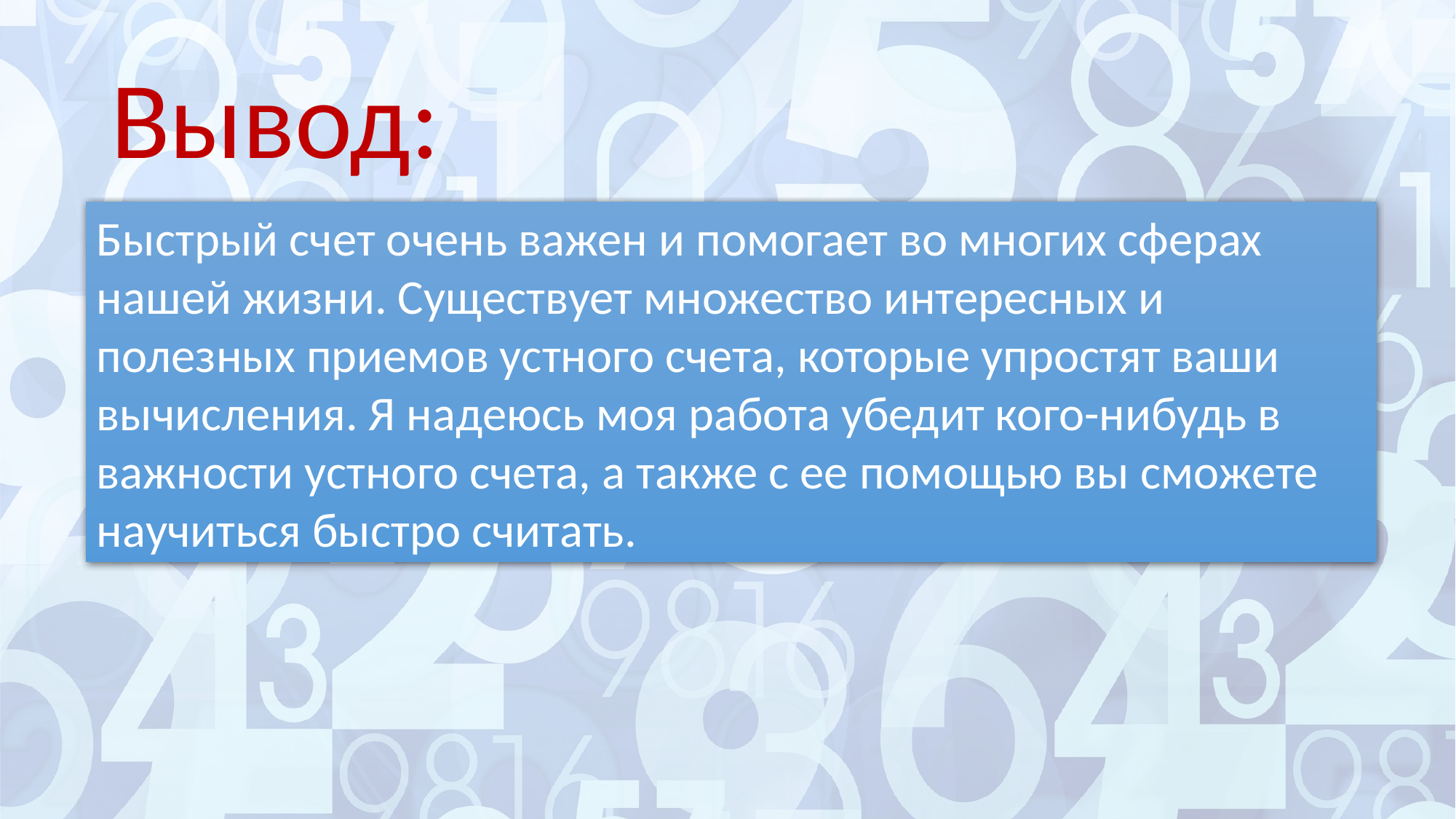

# Вывод:
Быстрый счет очень важен и помогает во многих сферах нашей жизни. Существует множество интересных и полезных приемов устного счета, которые упростят ваши вычисления. Я надеюсь моя работа убедит кого-нибудь в важности устного счета, а также с ее помощью вы сможете научиться быстро считать.